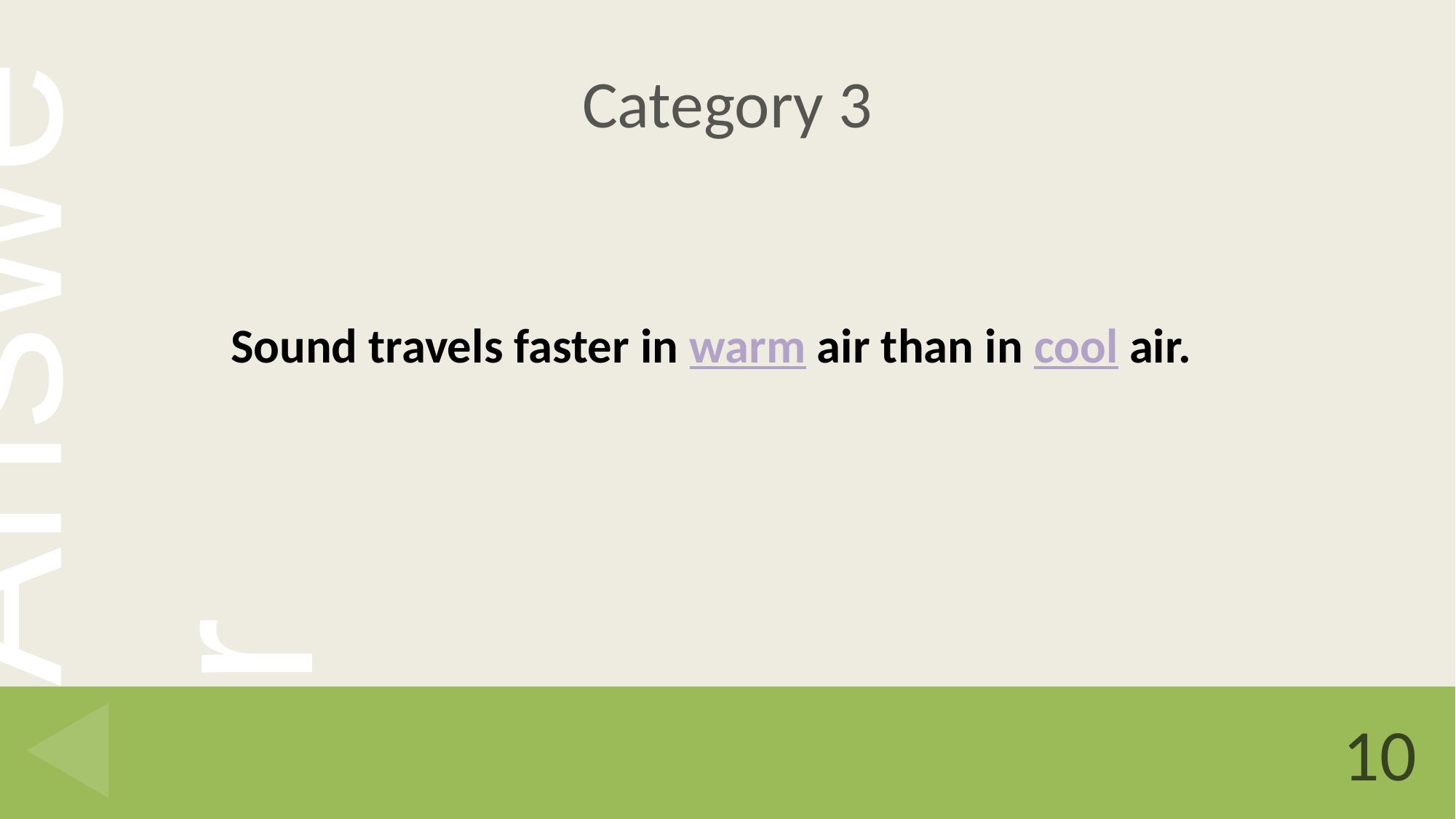

# Category 3
Sound travels faster in warm air than in cool air.
10